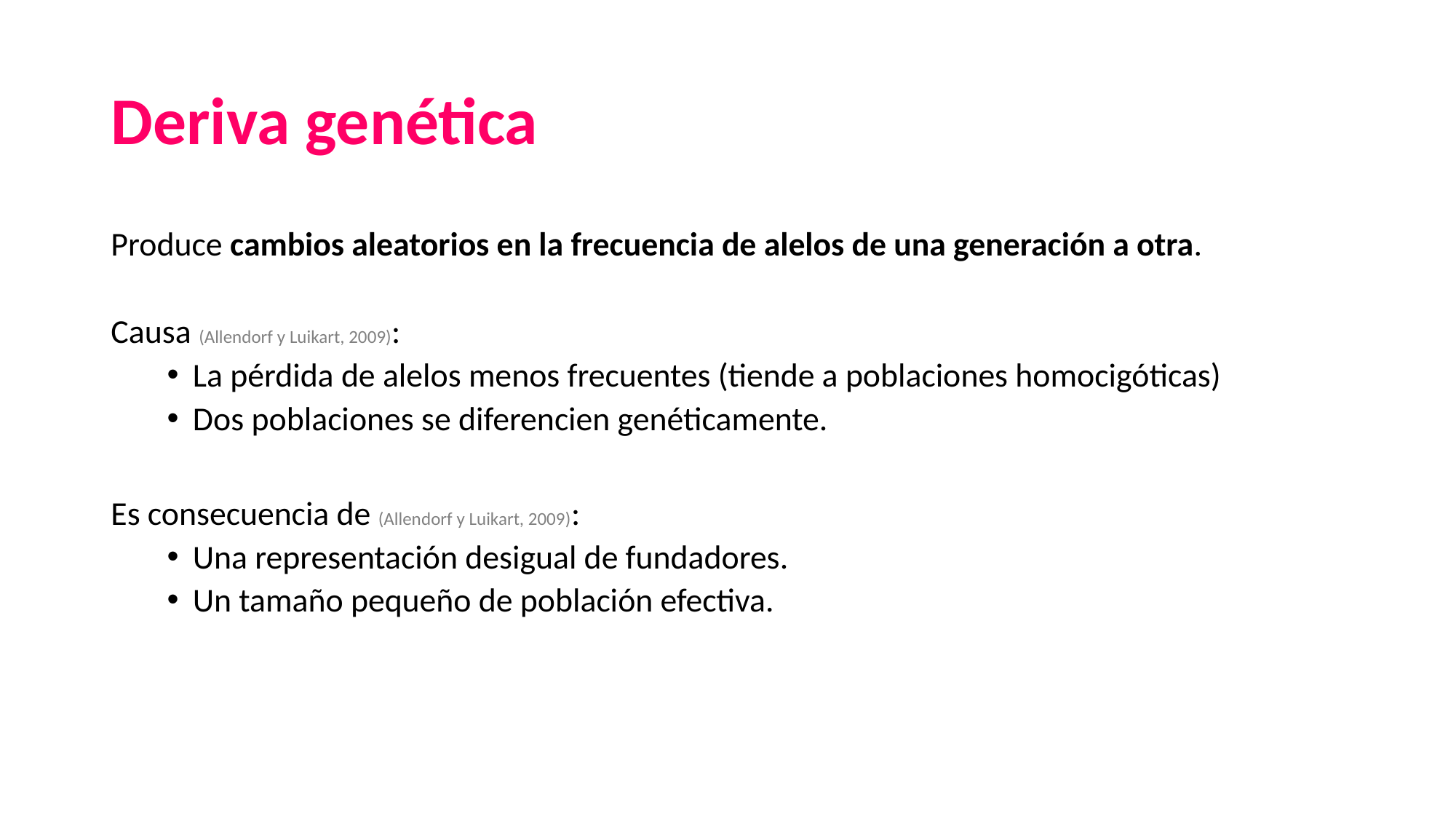

# Deriva genética
Produce cambios aleatorios en la frecuencia de alelos de una generación a otra.

Causa (Allendorf y Luikart, 2009):
La pérdida de alelos menos frecuentes (tiende a poblaciones homocigóticas)
Dos poblaciones se diferencien genéticamente.

Es consecuencia de (Allendorf y Luikart, 2009):
Una representación desigual de fundadores.
Un tamaño pequeño de población efectiva.